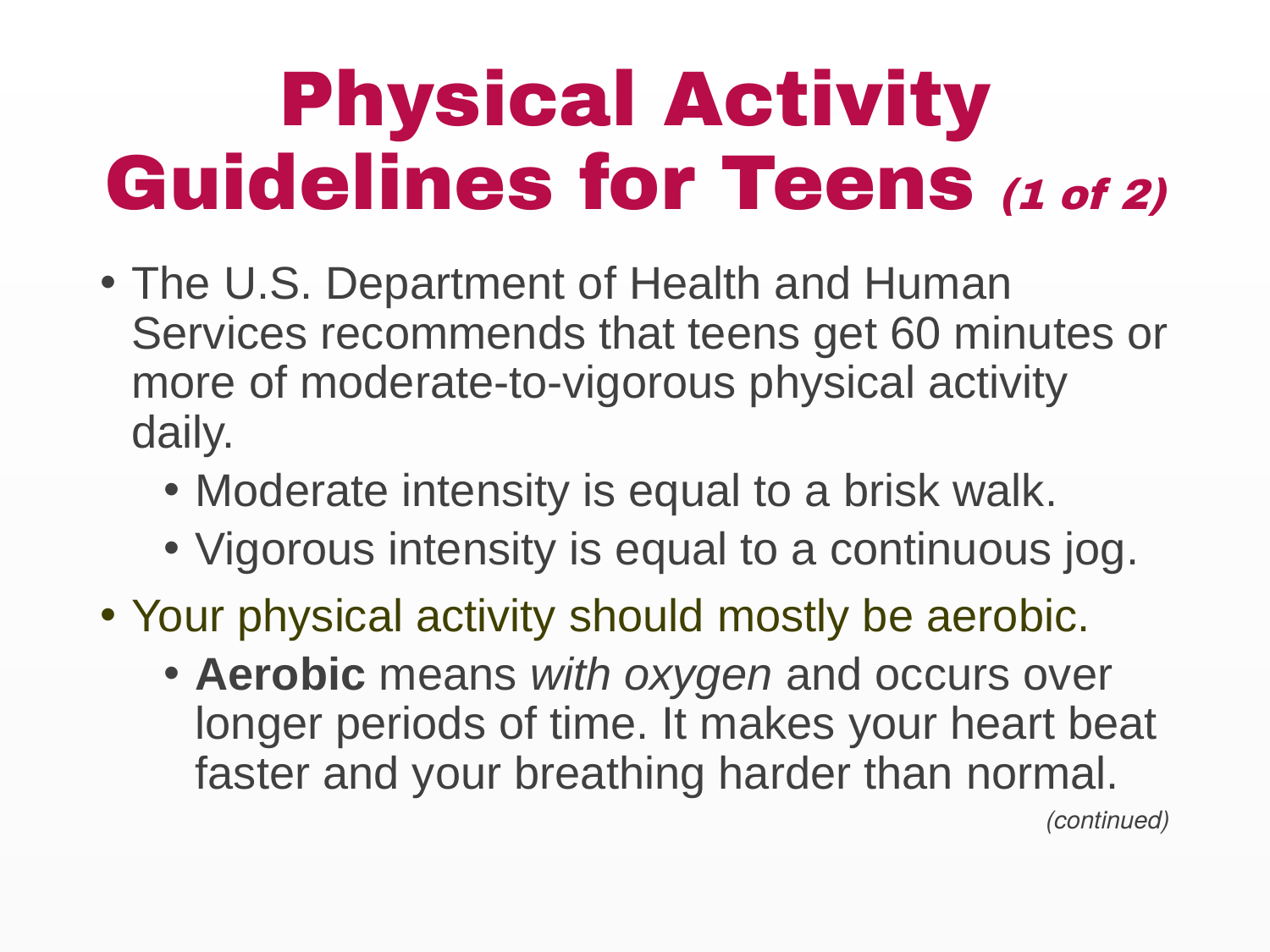

# Physical Activity Guidelines for Teens (1 of 2)
The U.S. Department of Health and Human Services recommends that teens get 60 minutes or more of moderate-to-vigorous physical activity daily.
Moderate intensity is equal to a brisk walk.
Vigorous intensity is equal to a continuous jog.
Your physical activity should mostly be aerobic.
Aerobic means with oxygen and occurs over longer periods of time. It makes your heart beat faster and your breathing harder than normal.
(continued)